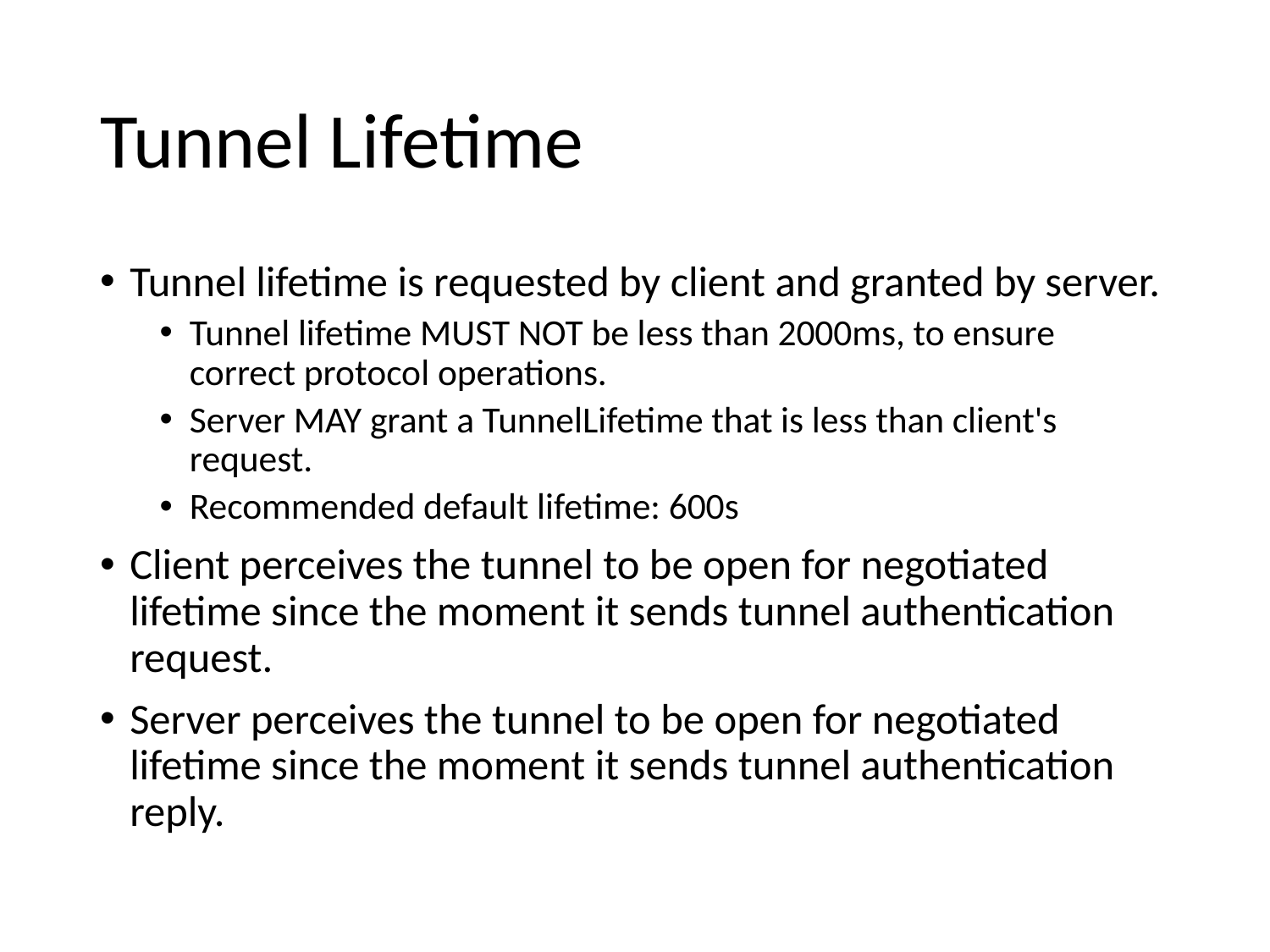

# Tunnel Lifetime
Tunnel lifetime is requested by client and granted by server.
Tunnel lifetime MUST NOT be less than 2000ms, to ensure correct protocol operations.
Server MAY grant a TunnelLifetime that is less than client's request.
Recommended default lifetime: 600s
Client perceives the tunnel to be open for negotiated lifetime since the moment it sends tunnel authentication request.
Server perceives the tunnel to be open for negotiated lifetime since the moment it sends tunnel authentication reply.